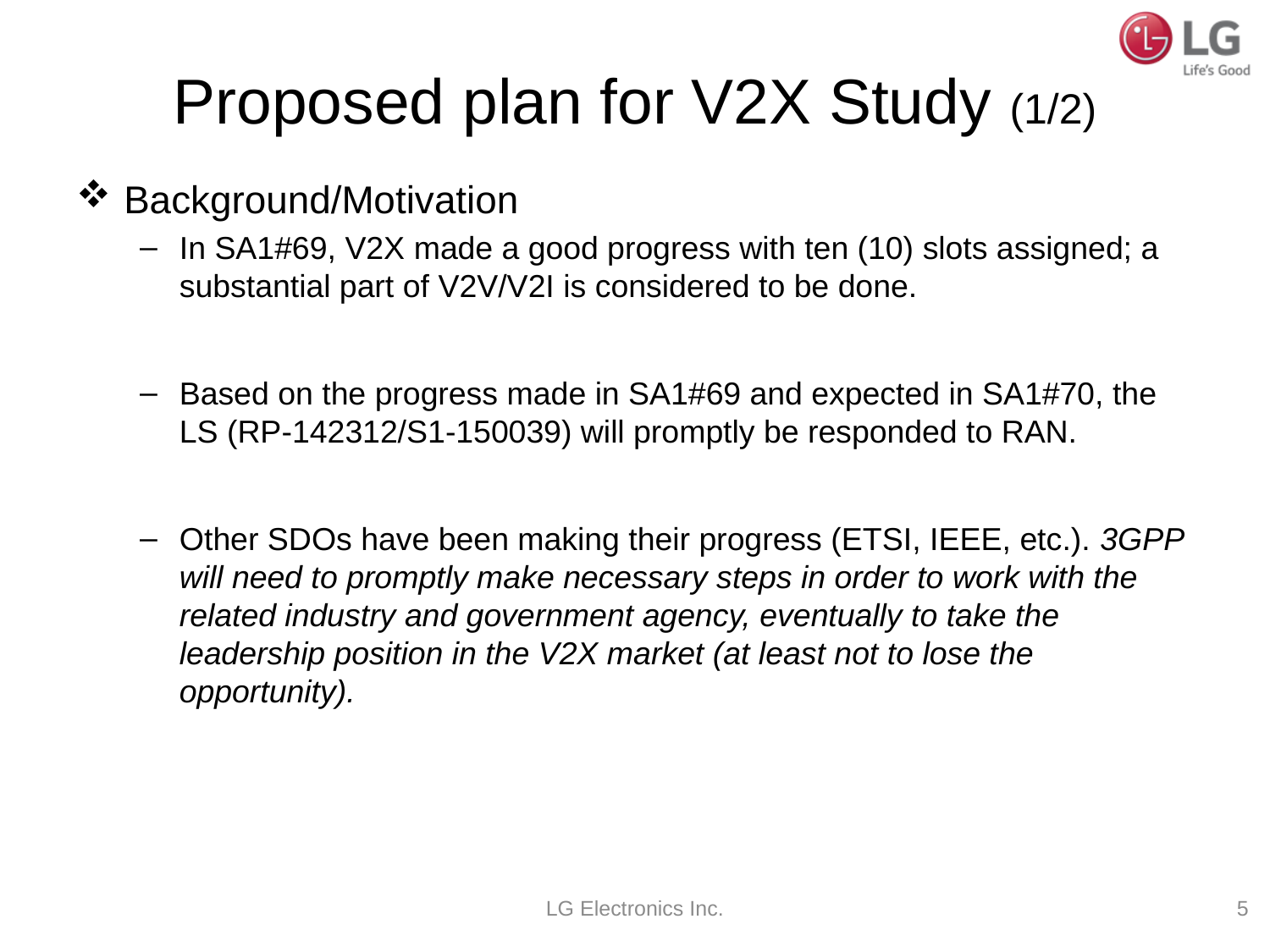

# Proposed plan for V2X Study (1/2)
Background/Motivation
In SA1#69, V2X made a good progress with ten (10) slots assigned; a substantial part of V2V/V2I is considered to be done.

Based on the progress made in SA1#69 and expected in SA1#70, the LS (RP-142312/S1-150039) will promptly be responded to RAN.

Other SDOs have been making their progress (ETSI, IEEE, etc.). 3GPP will need to promptly make necessary steps in order to work with the related industry and government agency, eventually to take the leadership position in the V2X market (at least not to lose the opportunity).

LG Electronics Inc.
5